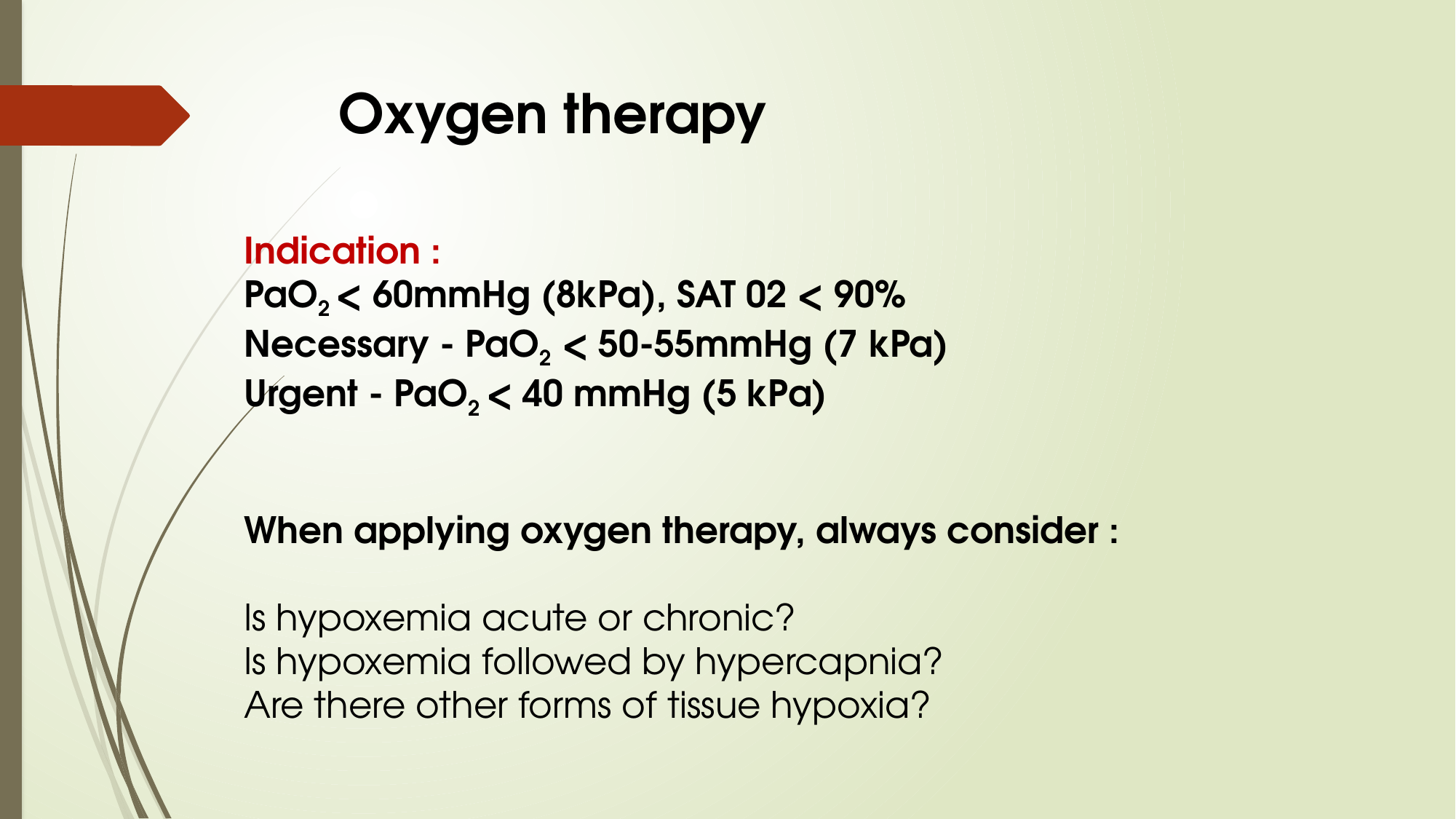

Oxygen therapy
Indication :
PaO2 < 60mmHg (8kPa), SAT 02 < 90%
Necessary - PaO2 < 50-55mmHg (7 kPa)
Urgent - PaO2 < 40 mmHg (5 kPa)

When applying oxygen therapy, always consider :

Is hypoxemia acute or chronic?
Is hypoxemia followed by hypercapnia?
Are there other forms of tissue hypoxia?